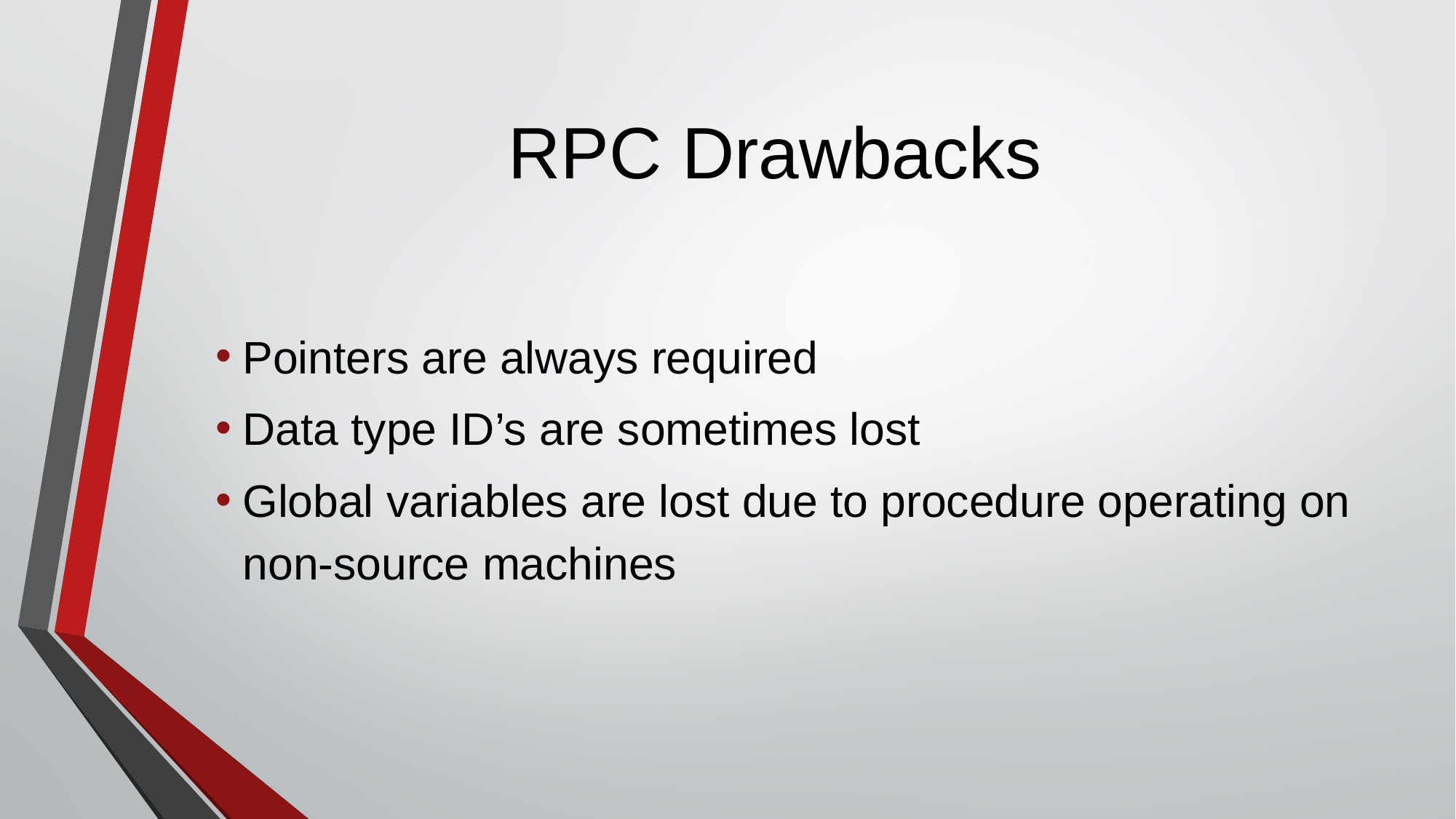

# RPC Drawbacks
Pointers are always required
Data type ID’s are sometimes lost
Global variables are lost due to procedure operating on non-source machines